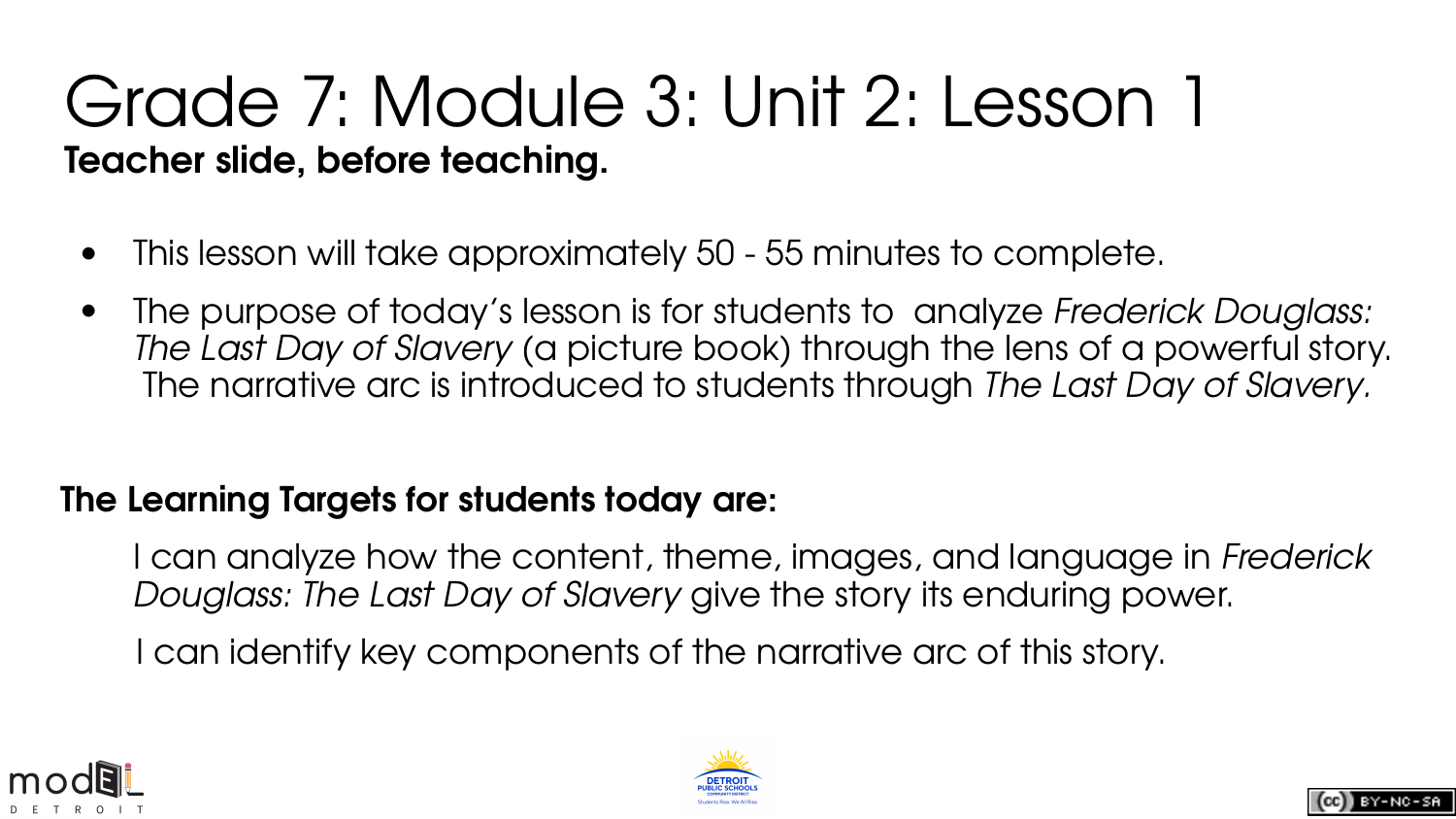

Grade 7: Module 3: Unit 2: Lesson 1
Teacher slide, before teaching.

This lesson will take approximately 50 - 55 minutes to complete.
The purpose of today’s lesson is for students to  analyze Frederick Douglass: The Last Day of Slavery (a picture book) through the lens of a powerful story.  The narrative arc is introduced to students through The Last Day of Slavery.

The Learning Targets for students today are:
I can analyze how the content, theme, images, and language in Frederick Douglass: The Last Day of Slavery give the story its enduring power.
        I can identify key components of the narrative arc of this story.